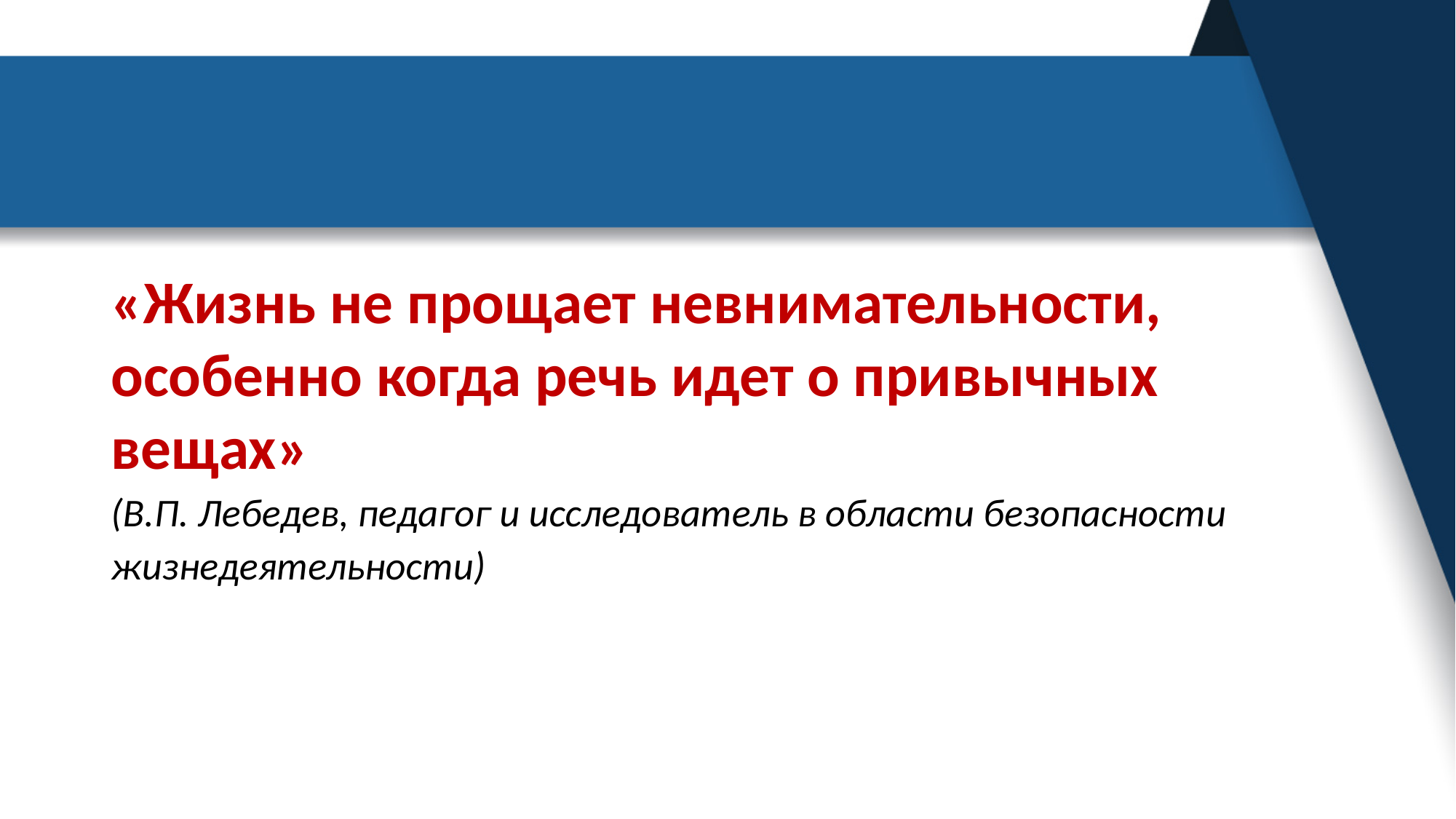

«Жизнь не прощает невнимательности, особенно когда речь идет о привычных вещах»
(В.П. Лебедев, педагог и исследователь в области безопасности жизнедеятельности)